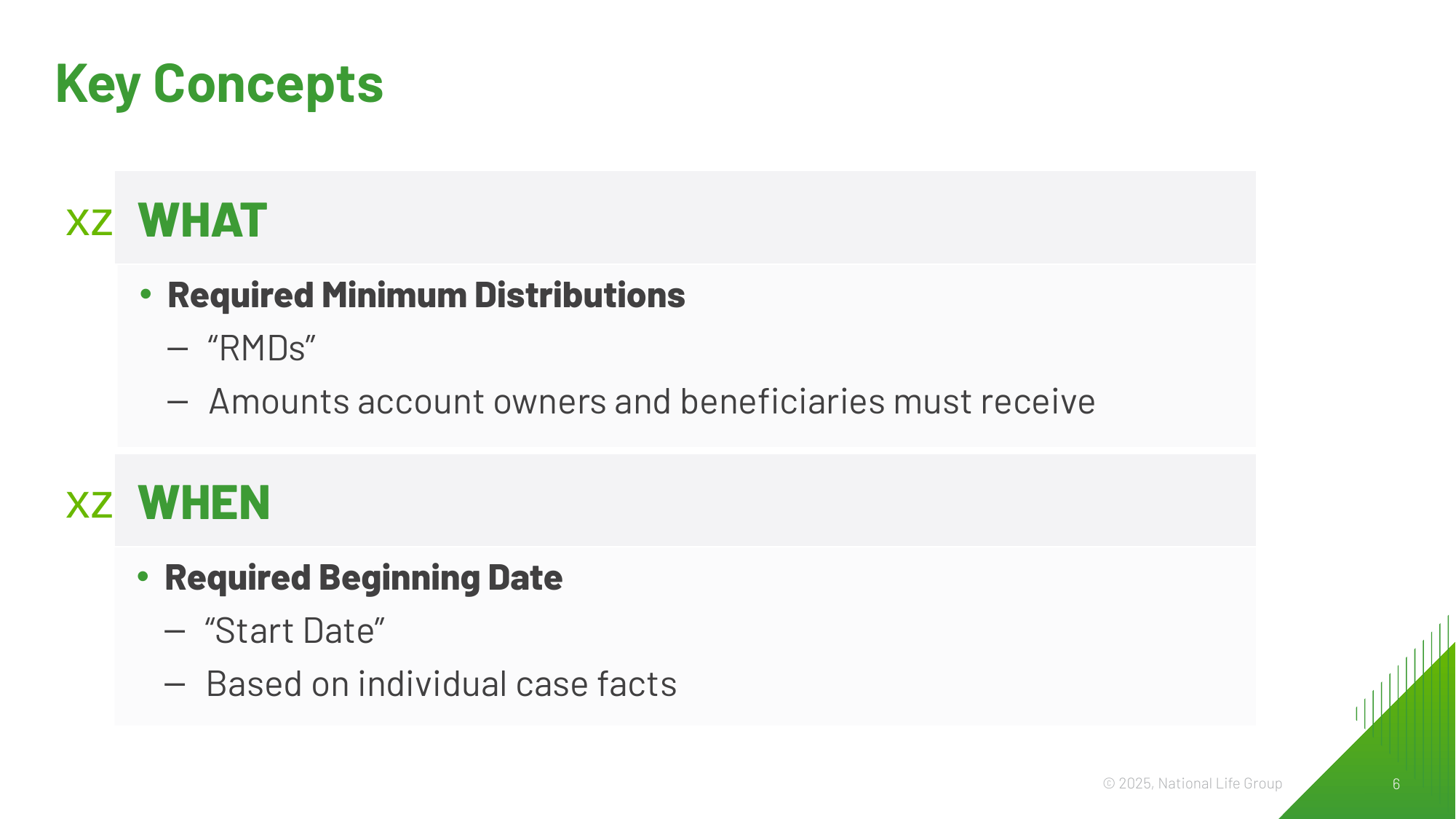

# Key Concepts
| xz | WHAT |
| --- | --- |
Required Minimum Distributions
“RMDs”
Amounts account owners and beneficiaries must receive
| xz | WHEN |
| --- | --- |
Required Beginning Date
“Start Date”
Based on individual case facts
 6